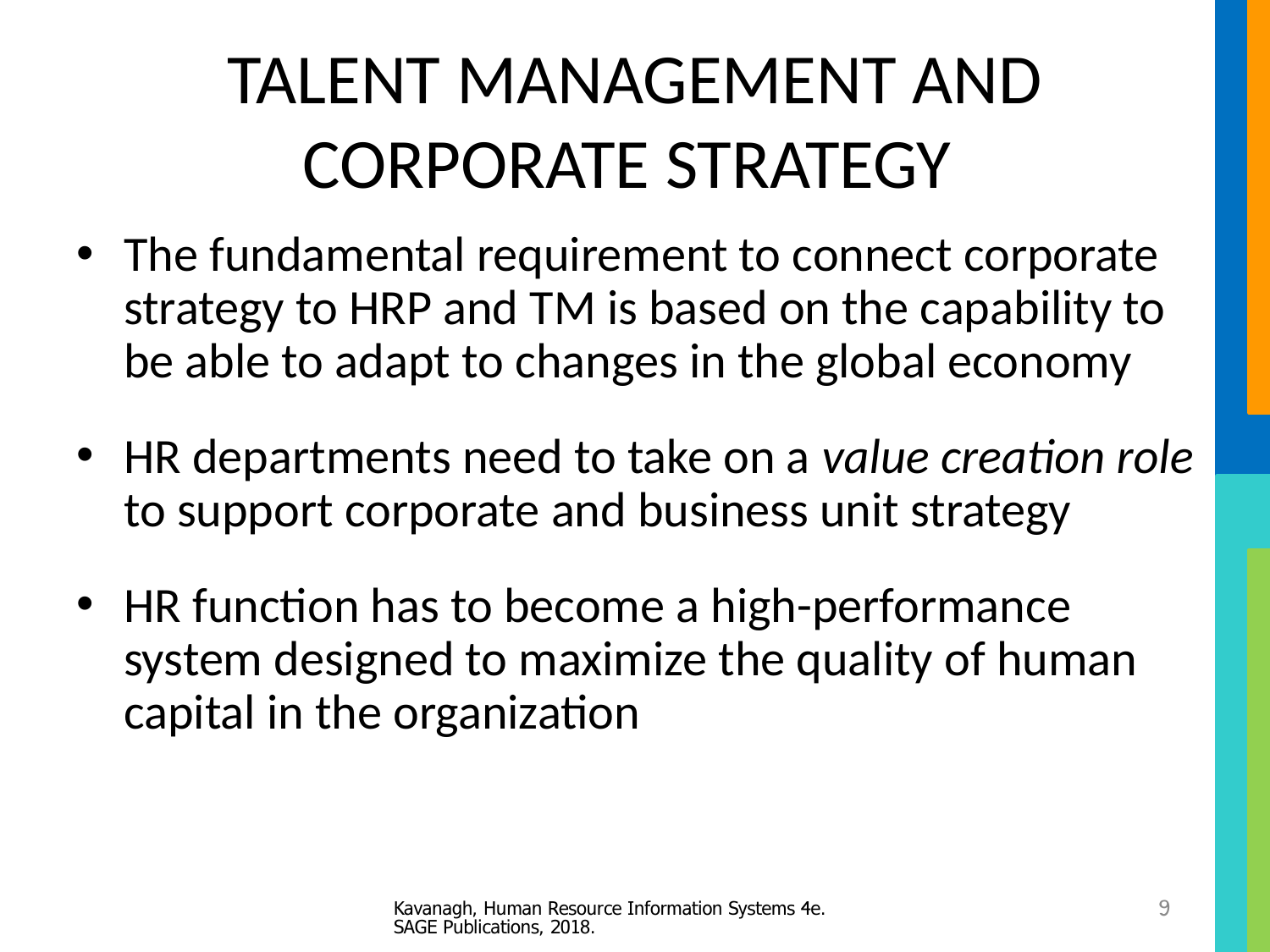

# TALENT MANAGEMENT AND CORPORATE STRATEGY
The fundamental requirement to connect corporate strategy to HRP and TM is based on the capability to be able to adapt to changes in the global economy
HR departments need to take on a value creation role to support corporate and business unit strategy
HR function has to become a high-performance system designed to maximize the quality of human capital in the organization
Kavanagh, Human Resource Information Systems 4e. SAGE Publications, 2018.
9